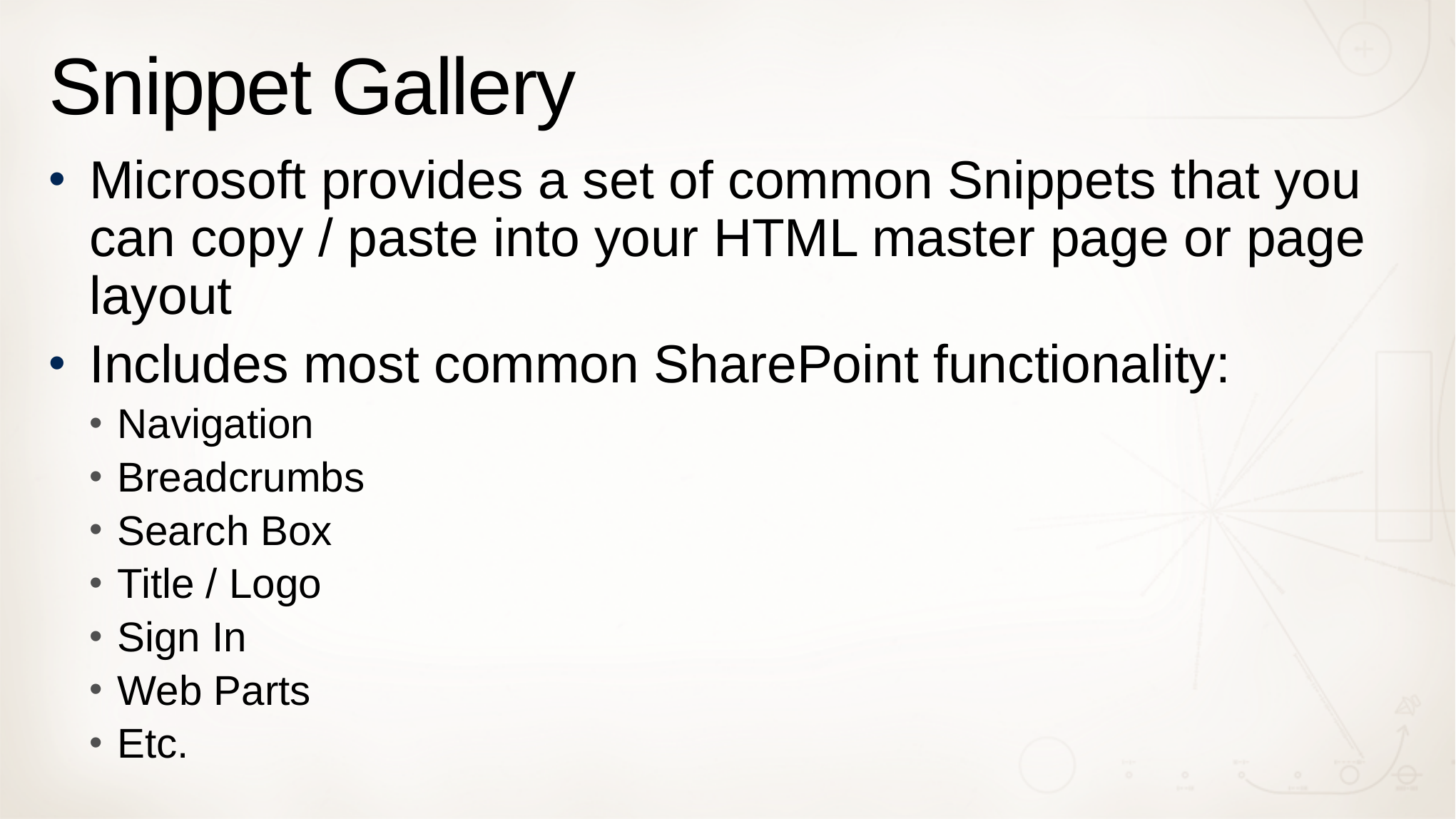

# Snippet Gallery
Microsoft provides a set of common Snippets that you can copy / paste into your HTML master page or page layout
Includes most common SharePoint functionality:
Navigation
Breadcrumbs
Search Box
Title / Logo
Sign In
Web Parts
Etc.